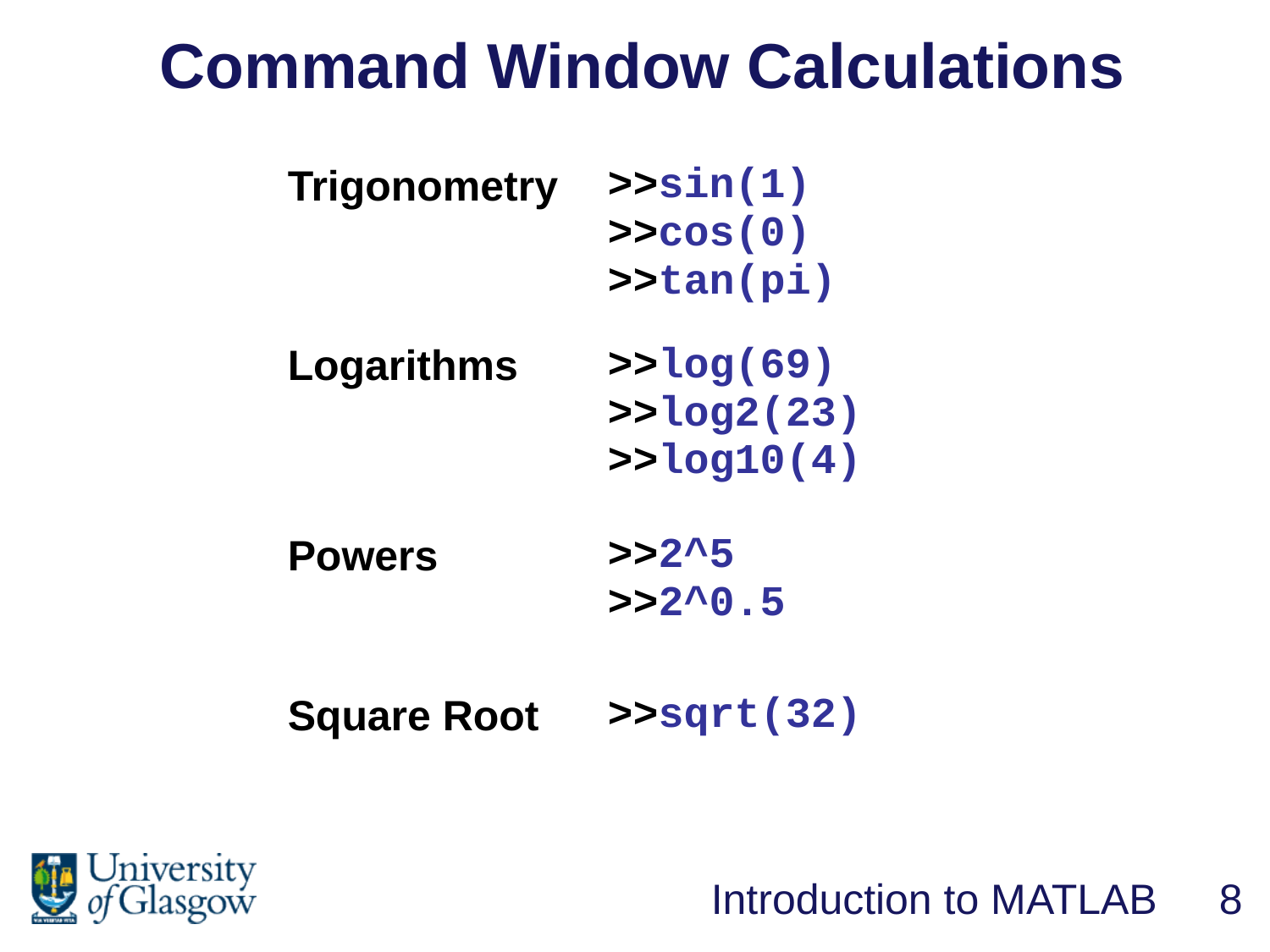

Command Window Calculations
| Trigonometry | >>sin(1) >>cos(0) >>tan(pi) |
| --- | --- |
| Logarithms | >>log(69) >>log2(23) >>log10(4) |
| Powers | >>2^5 >>2^0.5 |
| Square Root | >>sqrt(32) |